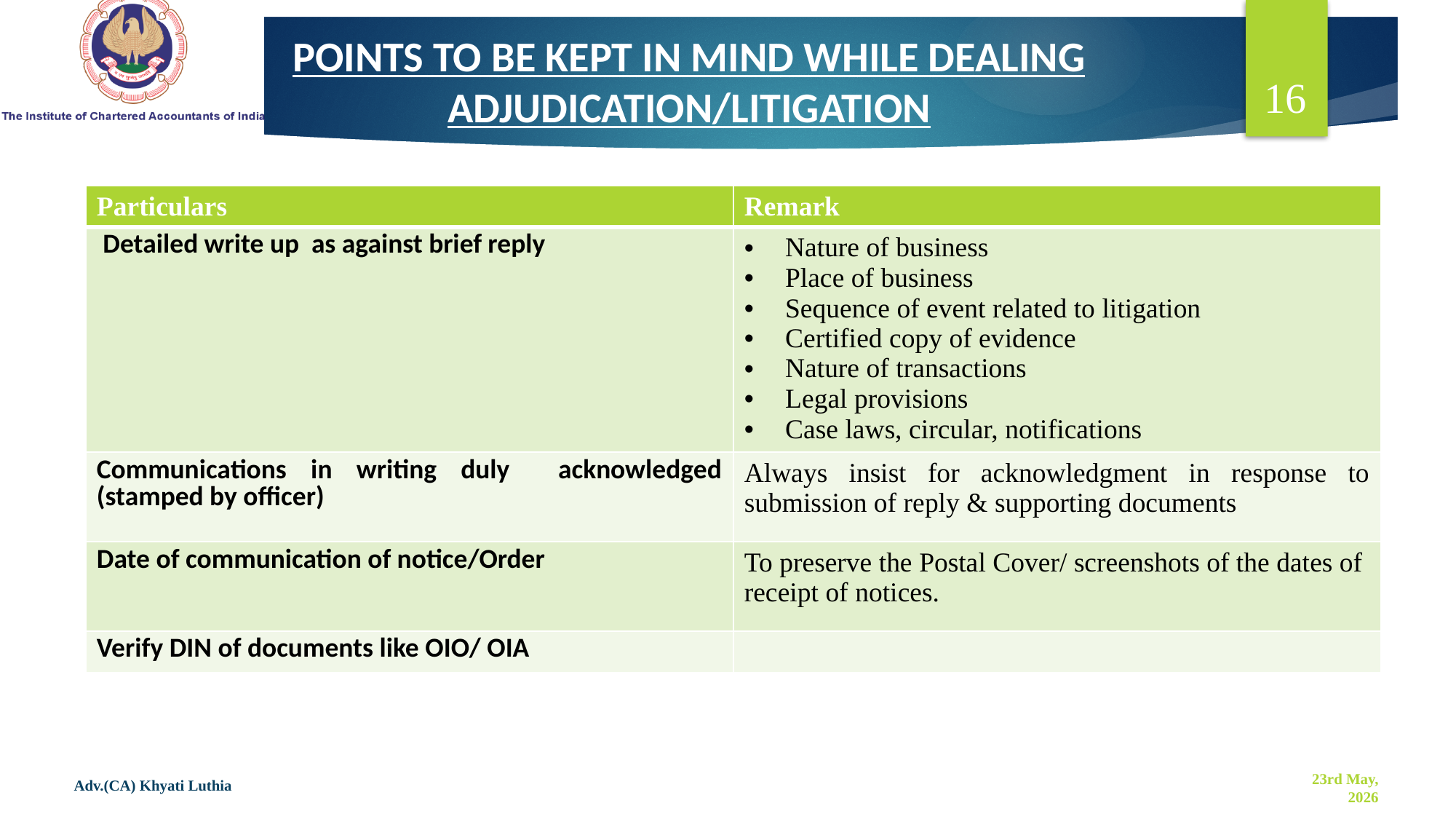

# POINTS TO BE KEPT IN MIND WHILE DEALING ADJUDICATION/LITIGATION
16
| Particulars | Remark |
| --- | --- |
| Detailed write up as against brief reply | Nature of business Place of business Sequence of event related to litigation Certified copy of evidence Nature of transactions Legal provisions Case laws, circular, notifications |
| Communications in writing duly acknowledged (stamped by officer) | Always insist for acknowledgment in response to submission of reply & supporting documents |
| Date of communication of notice/Order | To preserve the Postal Cover/ screenshots of the dates of receipt of notices. |
| Verify DIN of documents like OIO/ OIA |  |
Adv.(CA) Khyati Luthia
23rd May, 2026